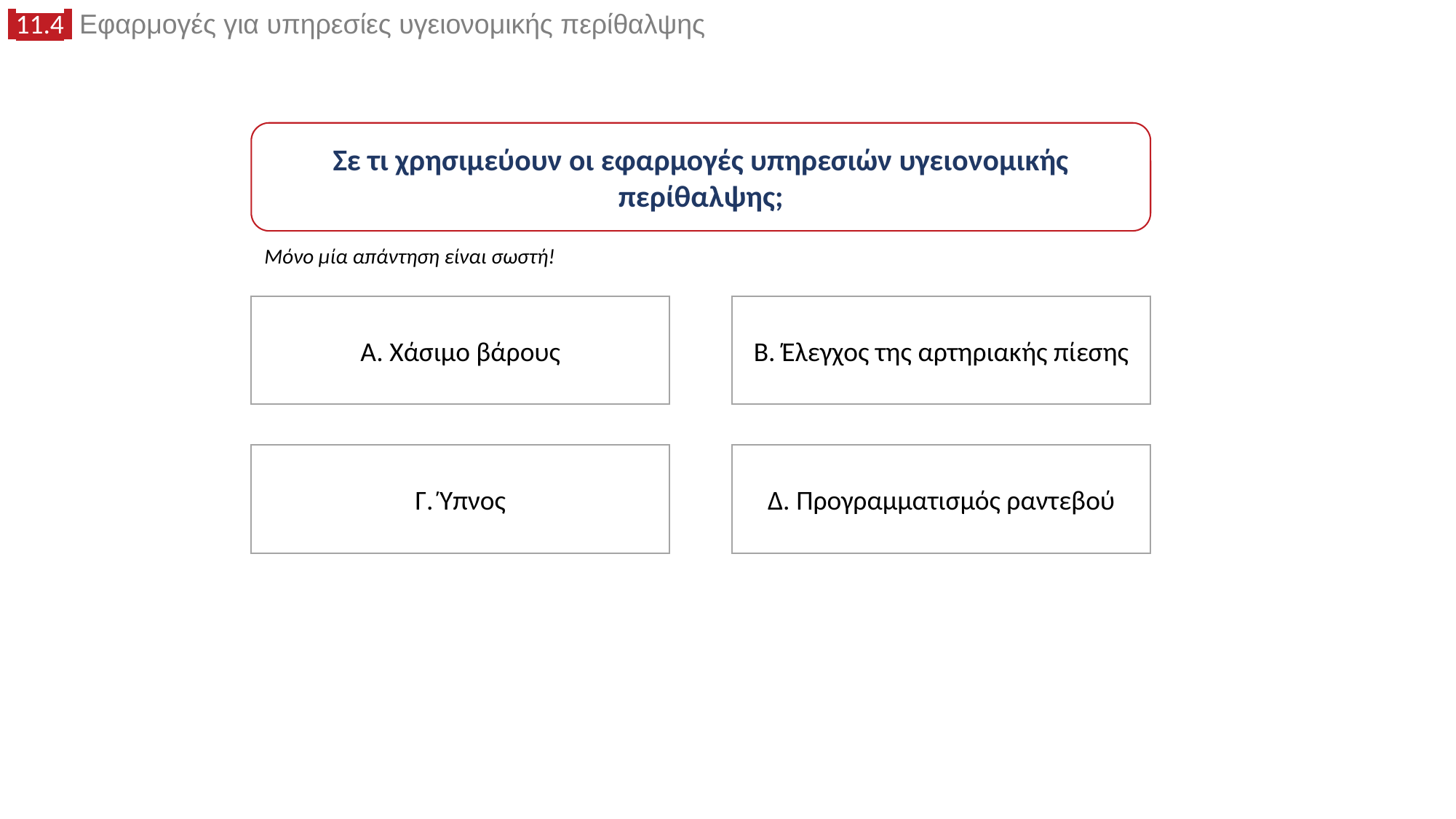

Σε τι χρησιμεύουν οι εφαρμογές υπηρεσιών υγειονομικής περίθαλψης;
Μόνο μία απάντηση είναι σωστή!
A. Χάσιμο βάρους
B. Έλεγχος της αρτηριακής πίεσης
Δ. Προγραμματισμός ραντεβού
Γ. Ύπνος